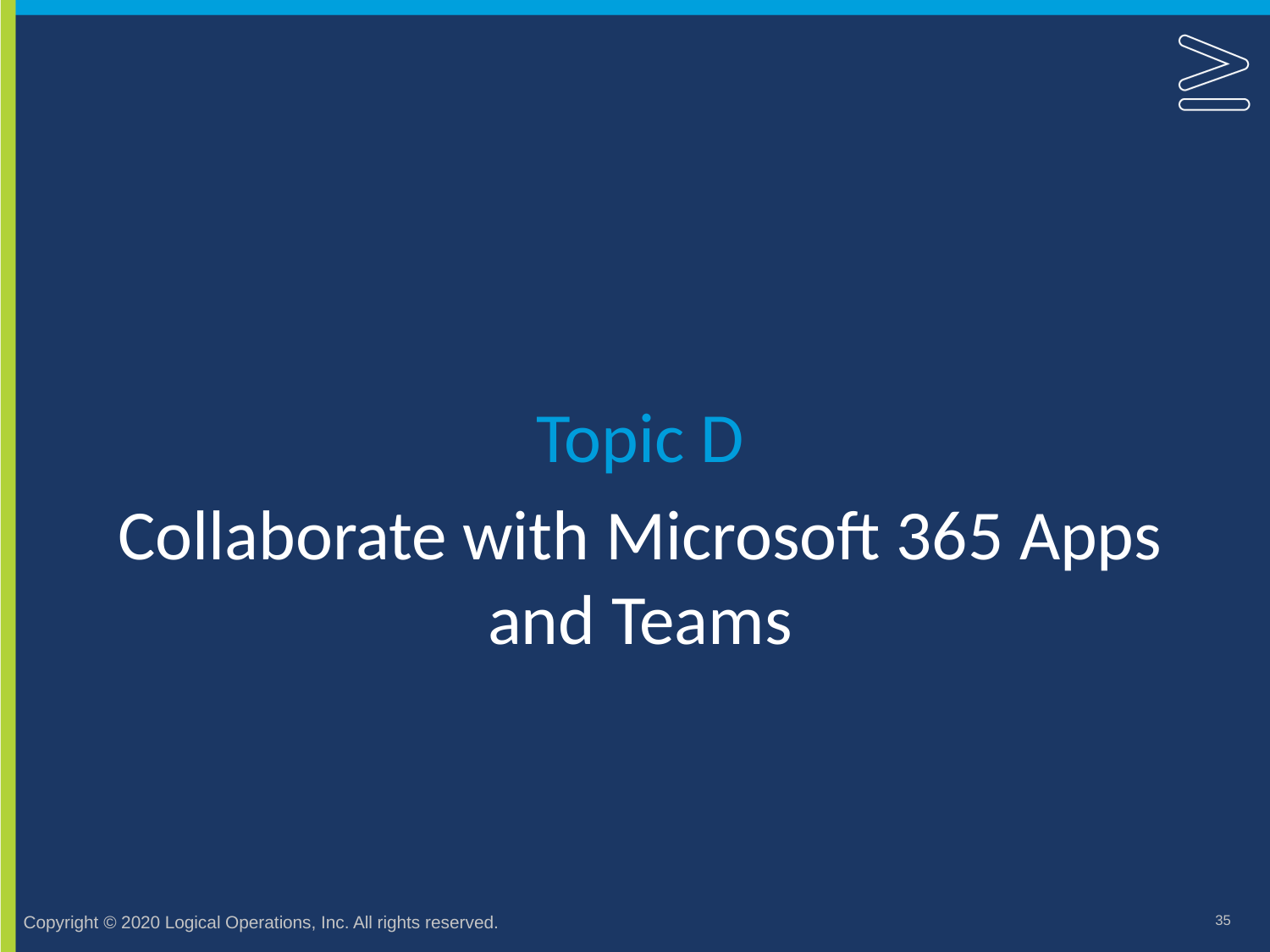

Topic D
# Collaborate with Microsoft 365 Apps and Teams
35